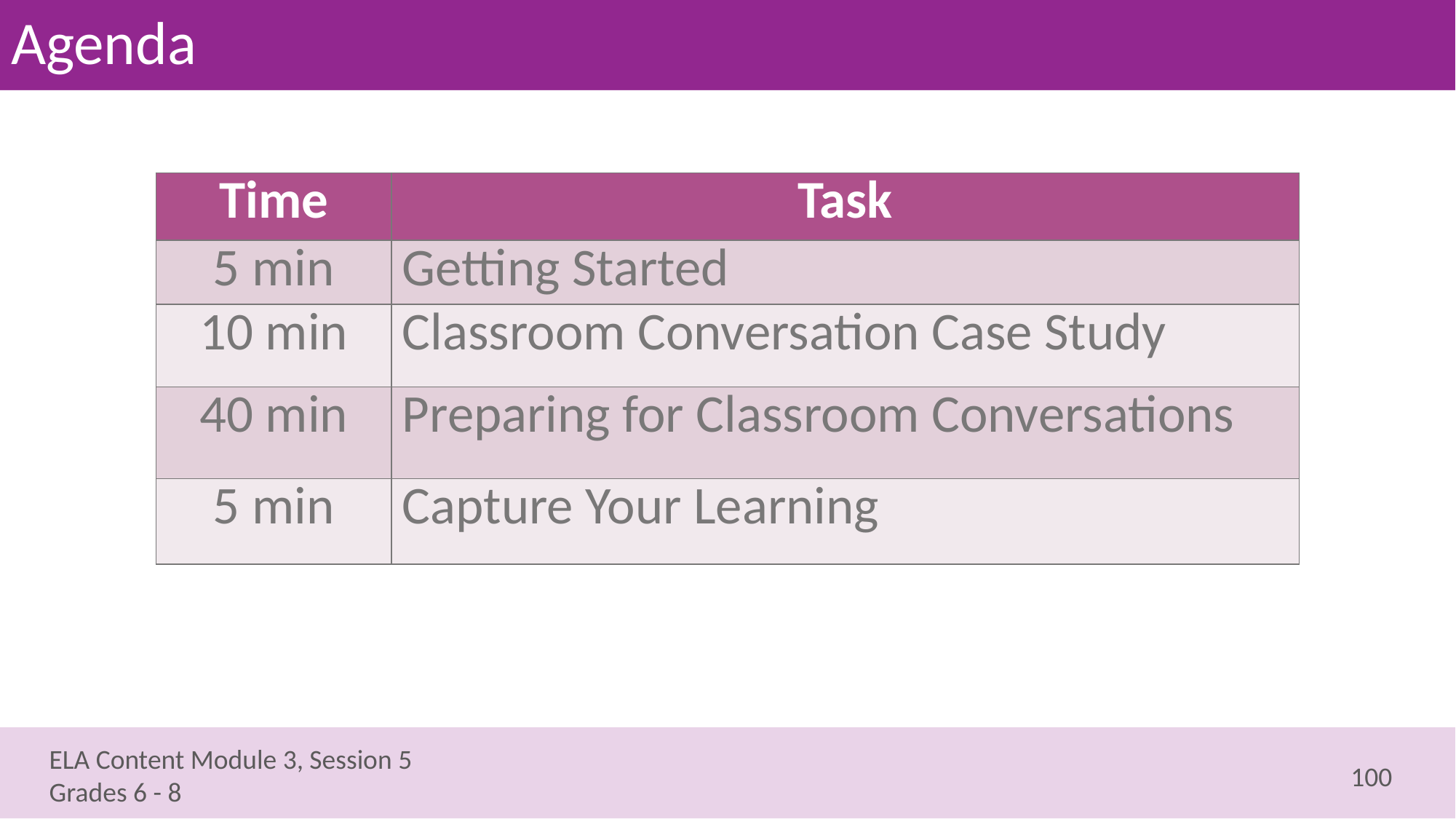

# Agenda
| Time | Task |
| --- | --- |
| 5 min | Getting Started |
| 10 min | Classroom Conversation Case Study |
| 40 min | Preparing for Classroom Conversations |
| 5 min | Capture Your Learning |
100